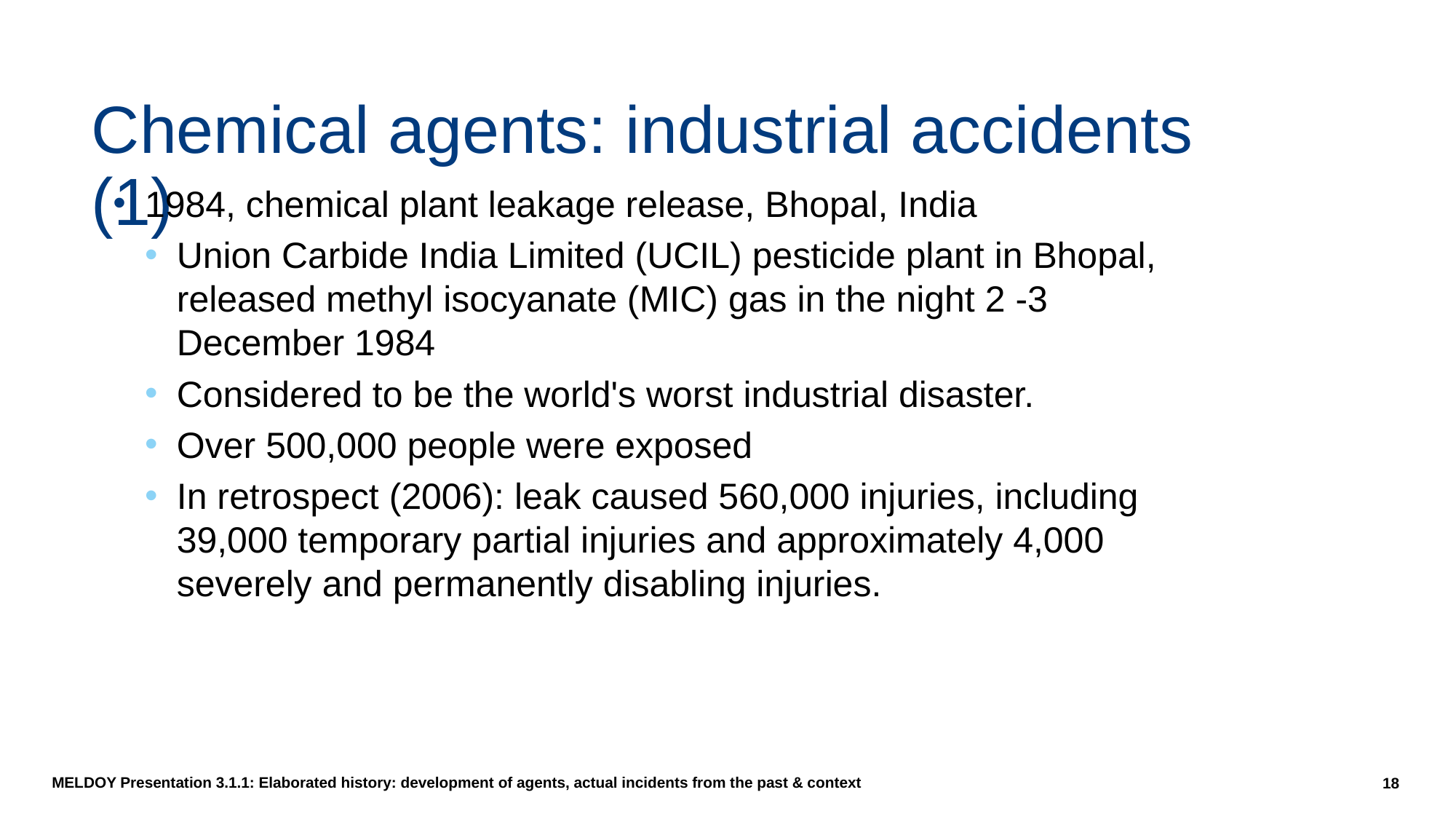

# Chemical agents: industrial accidents (1)
1984, chemical plant leakage release, Bhopal, India
Union Carbide India Limited (UCIL) pesticide plant in Bhopal, released methyl isocyanate (MIC) gas in the night 2 -3 December 1984
Considered to be the world's worst industrial disaster.
Over 500,000 people were exposed
In retrospect (2006): leak caused 560,000 injuries, including 39,000 temporary partial injuries and approximately 4,000 severely and permanently disabling injuries.
MELDOY Presentation 3.1.1: Elaborated history: development of agents, actual incidents from the past & context
18